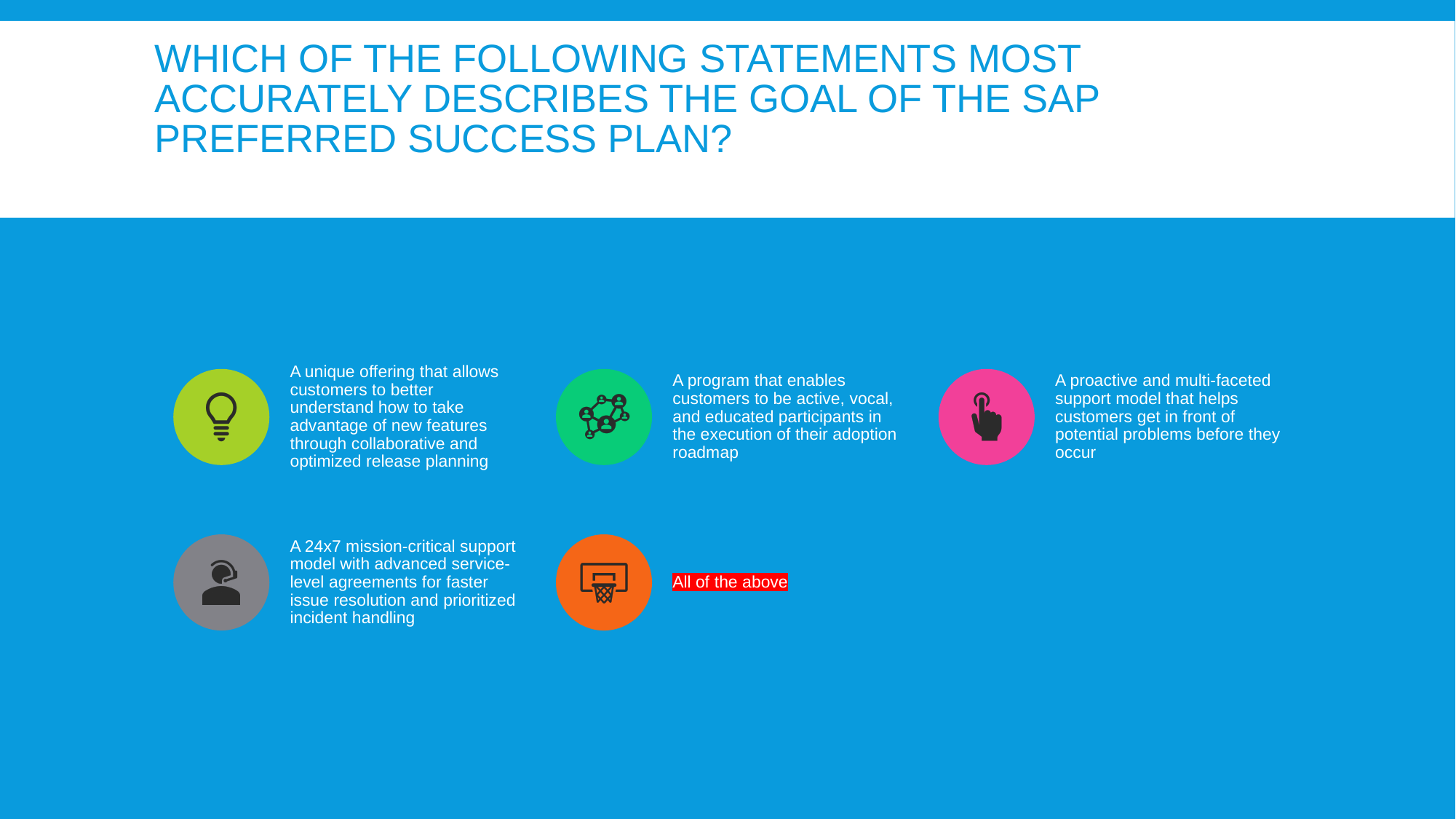

# Which of the following statements most accurately describes the goal of the SAP Preferred Success plan?
A unique offering that allows customers to better understand how to take advantage of new features through collaborative and optimized release planning
A program that enables customers to be active, vocal, and educated participants in the execution of their adoption roadmap
A proactive and multi-faceted support model that helps customers get in front of potential problems before they occur
A 24x7 mission-critical support model with advanced service-level agreements for faster issue resolution and prioritized incident handling
All of the above